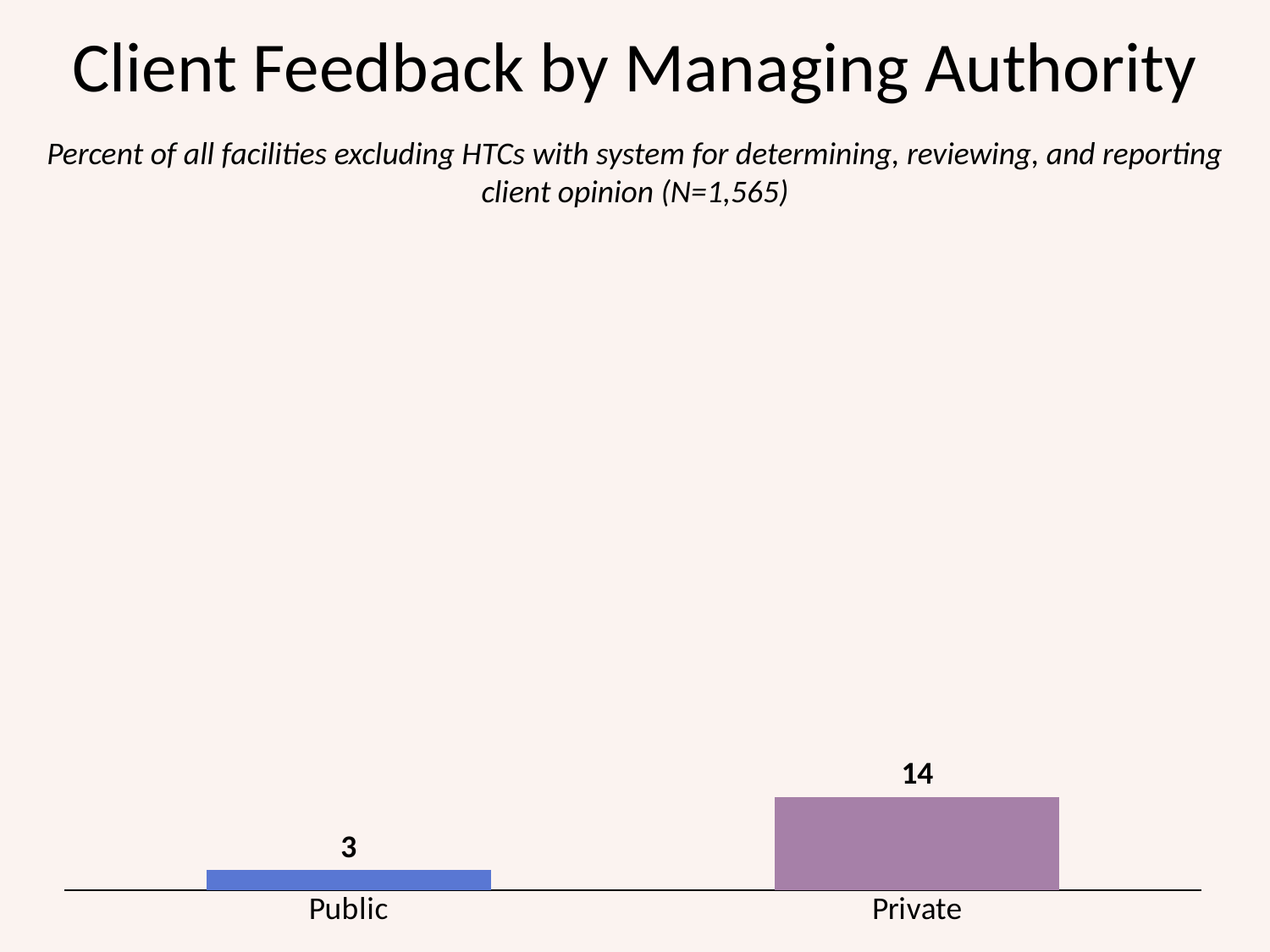

# Client Feedback by Managing Authority
Percent of all facilities excluding HTCs with system for determining, reviewing, and reporting client opinion (N=1,565)

### Chart

| Category | all basic client services |
|---|---|
| Public | 3.0 |
| Private | 14.0 |